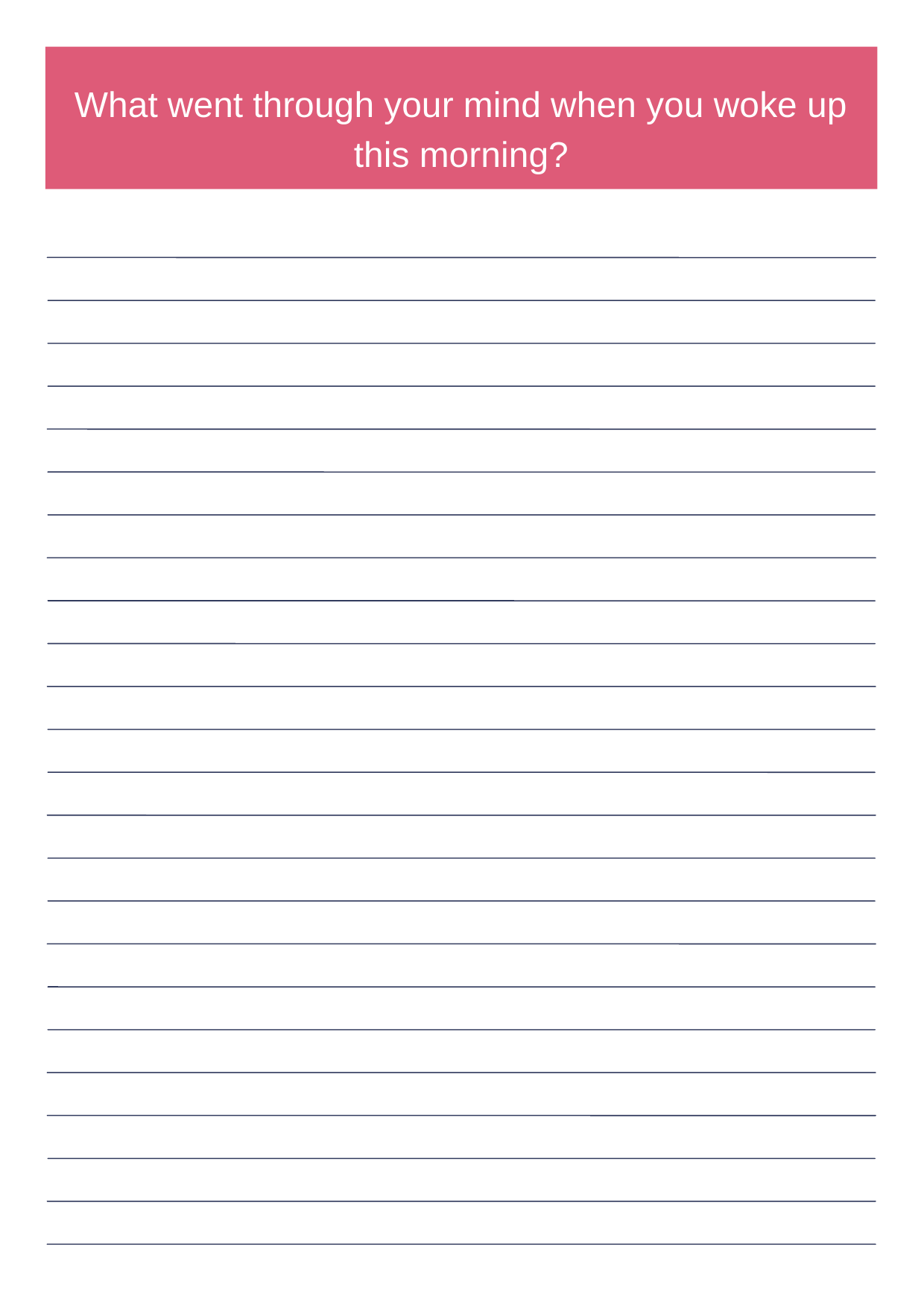

What went through your mind when you woke up this morning?